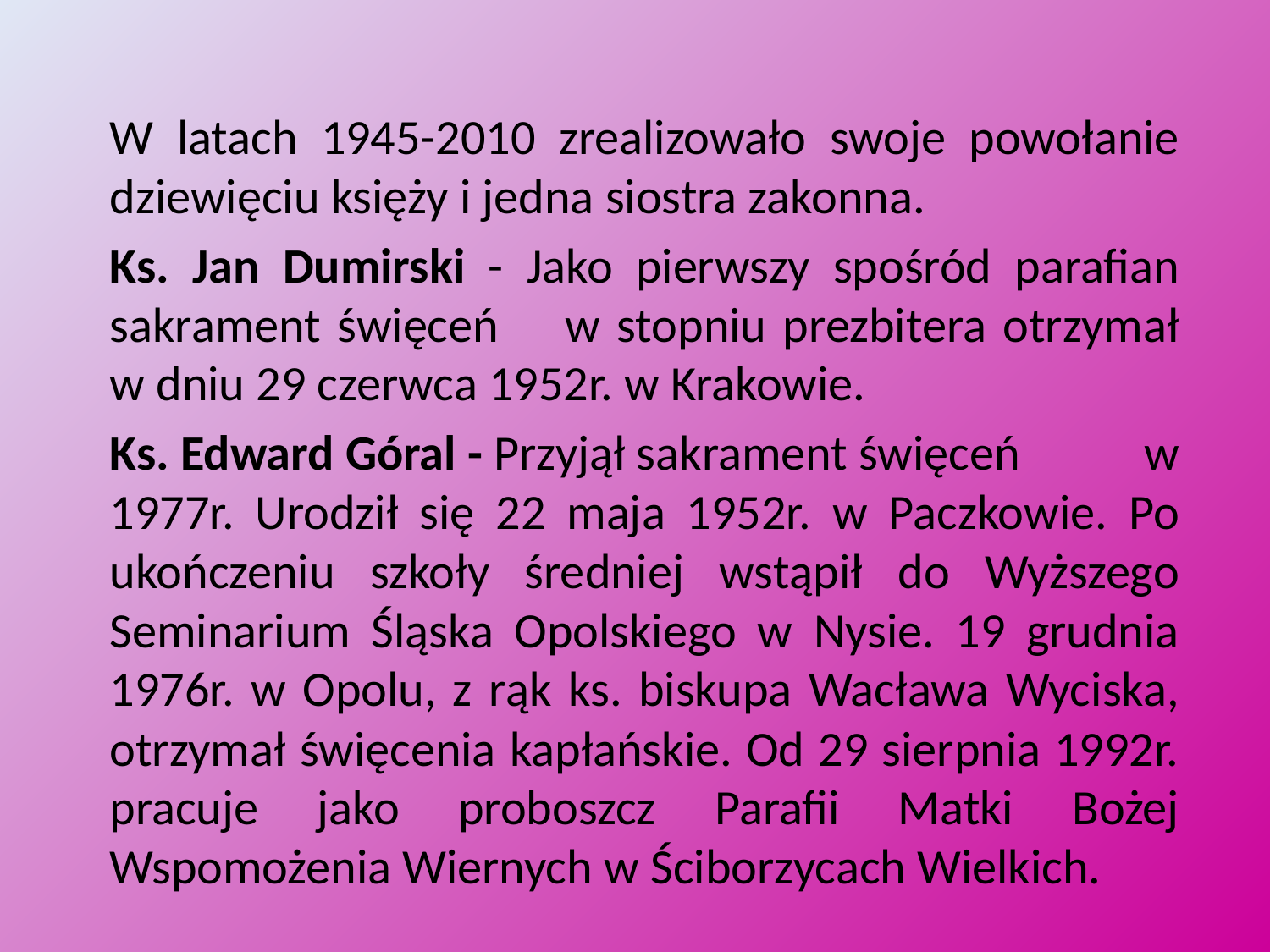

W latach 1945-2010 zrealizowało swoje powołanie dziewięciu księży i jedna siostra zakonna.
	Ks. Jan Dumirski - Jako pierwszy spośród parafian sakrament święceń    w stopniu prezbitera otrzymał w dniu 29 czerwca 1952r. w Krakowie.
 	Ks. Edward Góral - Przyjął sakrament święceń           w 1977r. Urodził się 22 maja 1952r. w Paczkowie. Po ukończeniu szkoły średniej wstąpił do Wyższego Seminarium Śląska Opolskiego w Nysie. 19 grudnia 1976r. w Opolu, z rąk ks. biskupa Wacława Wyciska, otrzymał święcenia kapłańskie. Od 29 sierpnia 1992r. pracuje jako proboszcz Parafii Matki Bożej Wspomożenia Wiernych w Ściborzycach Wielkich.